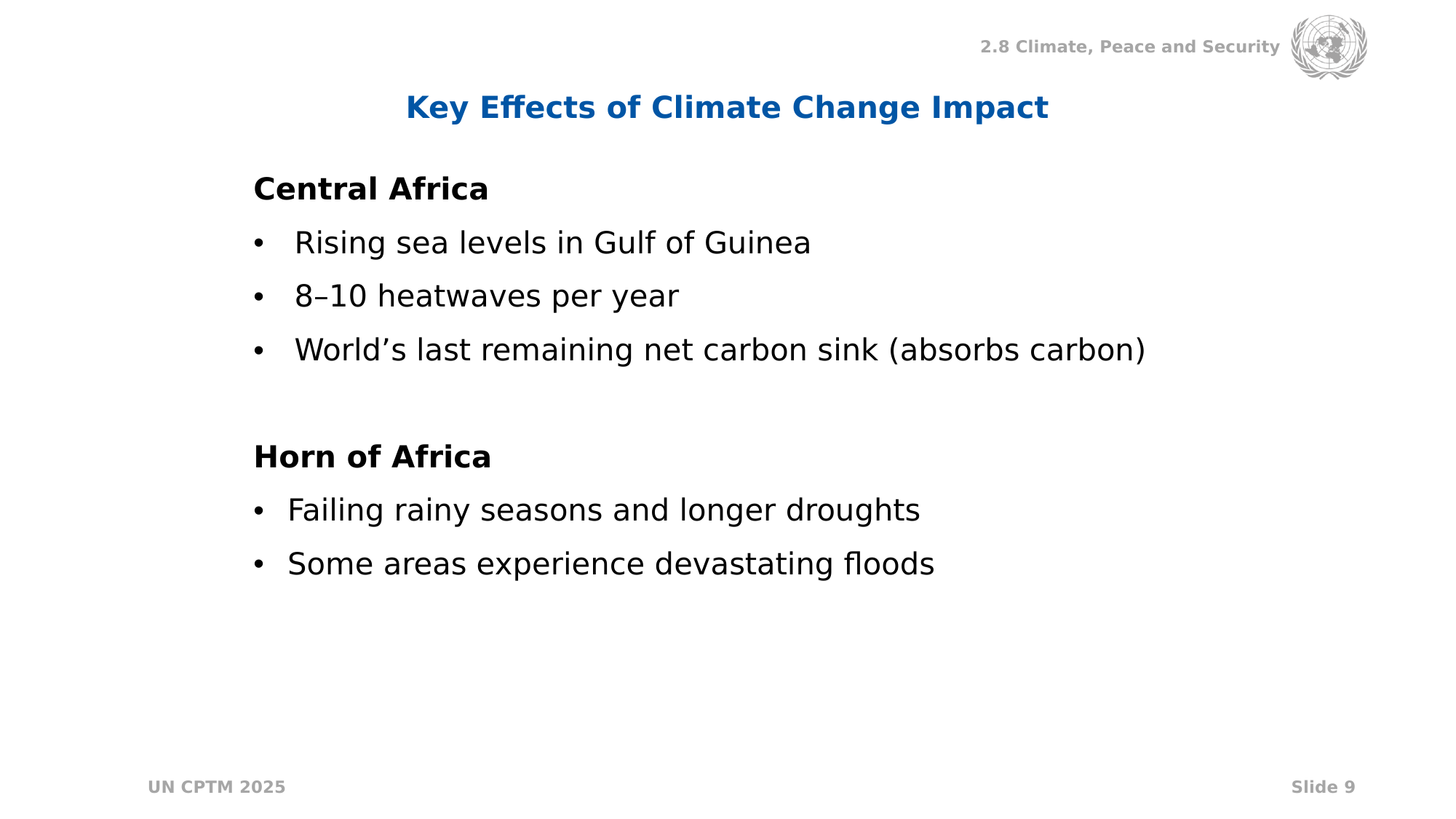

Key Effects of Climate Change Impact
| Central Africa Rising sea levels in Gulf of Guinea 8–10 heatwaves per year World’s last remaining net carbon sink (absorbs carbon) Horn of Africa Failing rainy seasons and longer droughts Some areas experience devastating floods |
| --- |